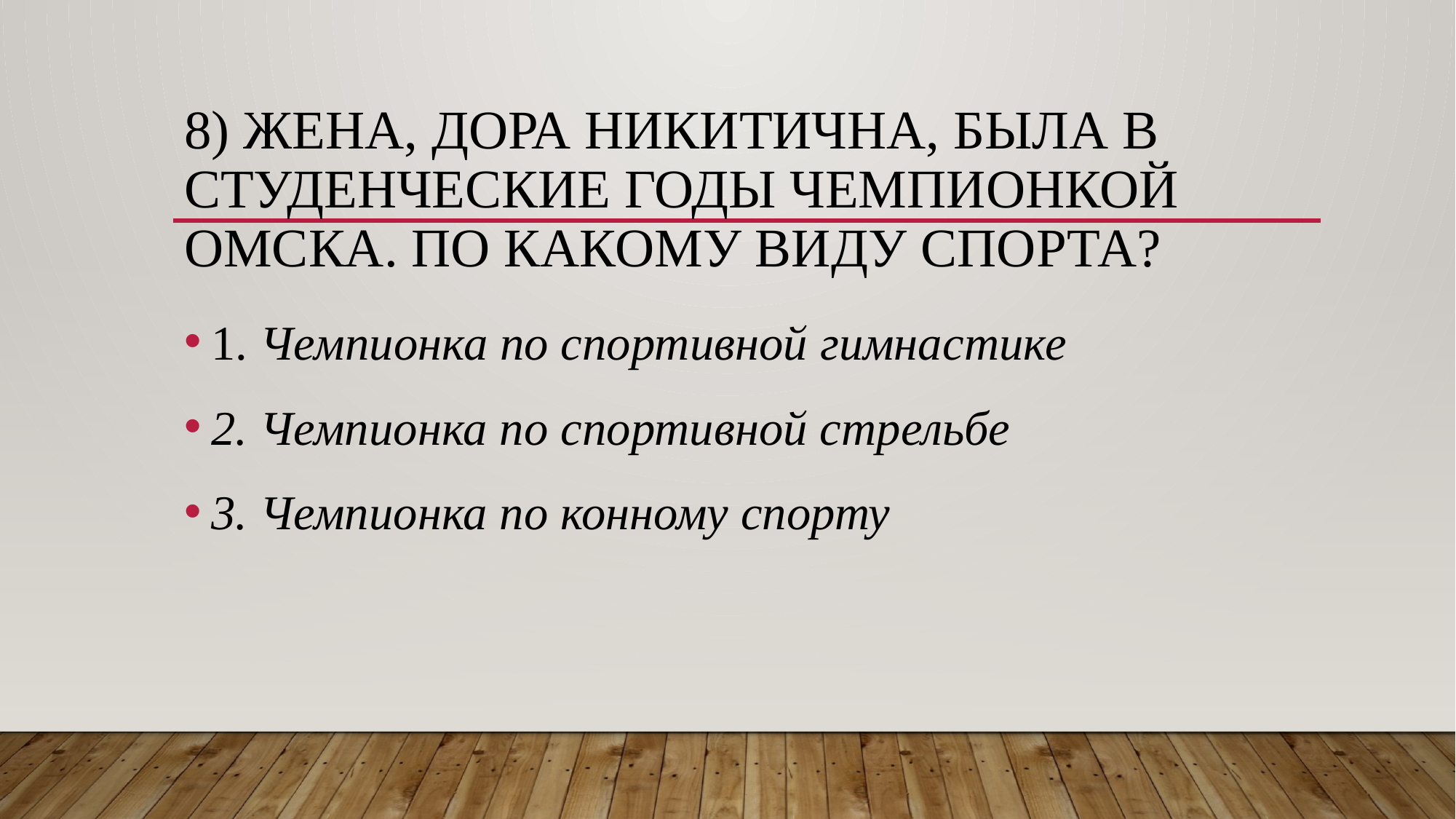

# 8) Жена, Дора Никитична, была в студенческие годы чемпионкой Омска. По какому виду спорта?
1. Чемпионка по спортивной гимнастике
2. Чемпионка по спортивной стрельбе
3. Чемпионка по конному спорту